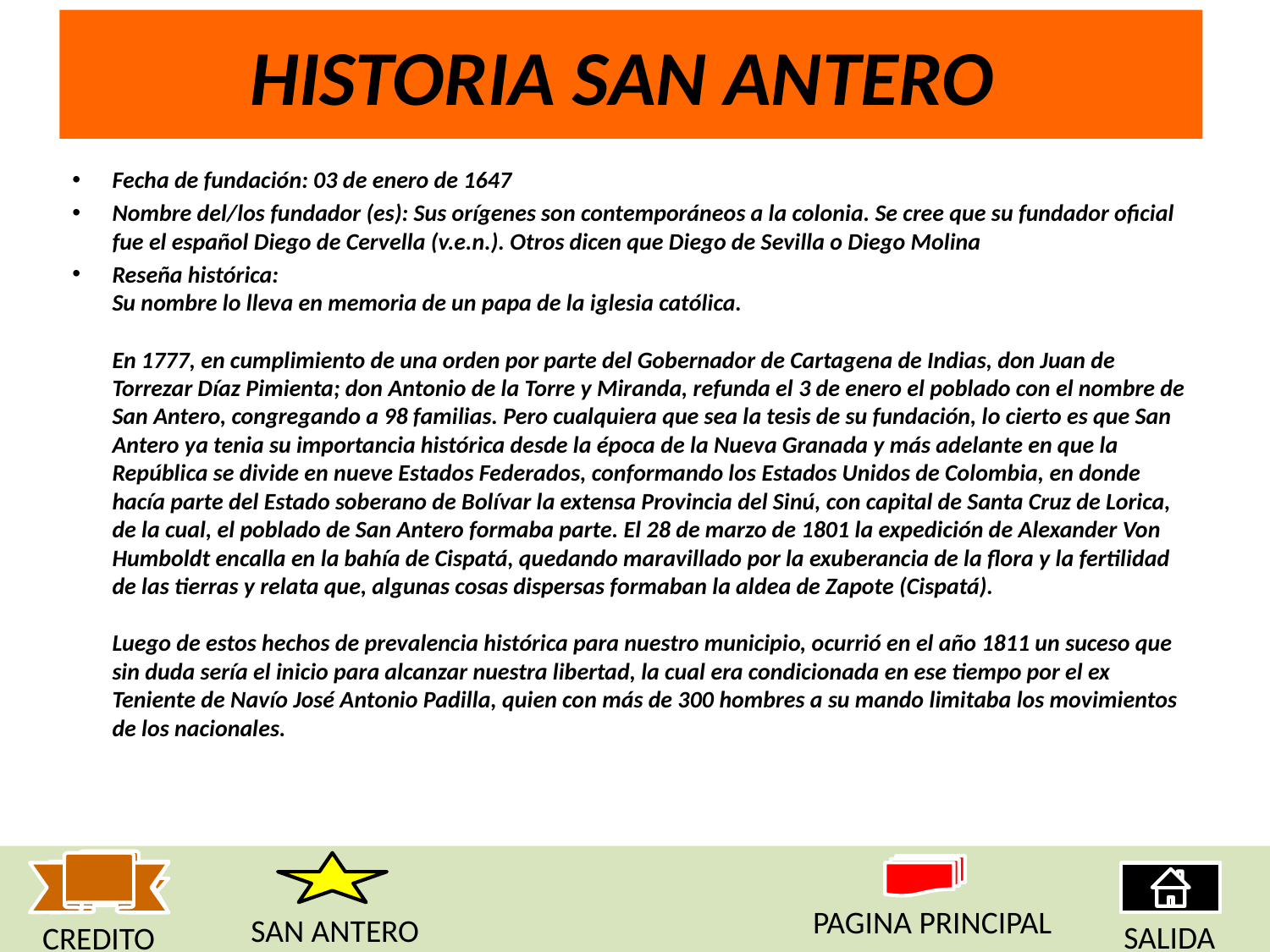

# HISTORIA SAN ANTERO
Fecha de fundación: 03 de enero de 1647
Nombre del/los fundador (es): Sus orígenes son contemporáneos a la colonia. Se cree que su fundador oficial fue el español Diego de Cervella (v.e.n.). Otros dicen que Diego de Sevilla o Diego Molina
Reseña histórica:
Su nombre lo lleva en memoria de un papa de la iglesia católica.
En 1777, en cumplimiento de una orden por parte del Gobernador de Cartagena de Indias, don Juan de Torrezar Díaz Pimienta; don Antonio de la Torre y Miranda, refunda el 3 de enero el poblado con el nombre de San Antero, congregando a 98 familias. Pero cualquiera que sea la tesis de su fundación, lo cierto es que San Antero ya tenia su importancia histórica desde la época de la Nueva Granada y más adelante en que la República se divide en nueve Estados Federados, conformando los Estados Unidos de Colombia, en donde hacía parte del Estado soberano de Bolívar la extensa Provincia del Sinú, con capital de Santa Cruz de Lorica, de la cual, el poblado de San Antero formaba parte. El 28 de marzo de 1801 la expedición de Alexander Von Humboldt encalla en la bahía de Cispatá, quedando maravillado por la exuberancia de la flora y la fertilidad de las tierras y relata que, algunas cosas dispersas formaban la aldea de Zapote (Cispatá).
Luego de estos hechos de prevalencia histórica para nuestro municipio, ocurrió en el año 1811 un suceso que sin duda sería el inicio para alcanzar nuestra libertad, la cual era condicionada en ese tiempo por el ex Teniente de Navío José Antonio Padilla, quien con más de 300 hombres a su mando limitaba los movimientos de los nacionales.

PAGINA PRINCIPAL
SAN ANTERO
SALIDA
CREDITO